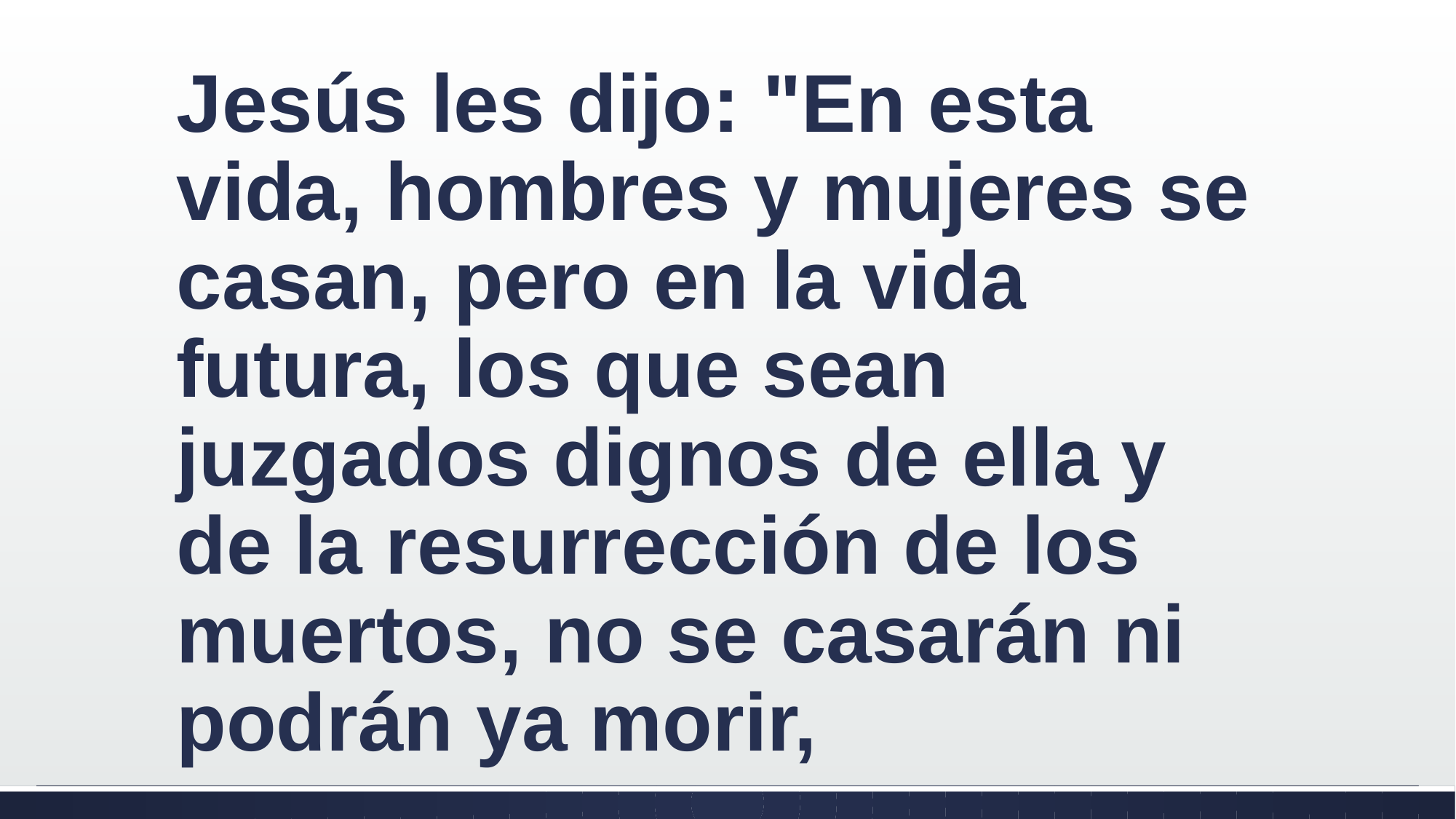

#
Jesús les dijo: "En esta vida, hombres y mujeres se casan, pero en la vida futura, los que sean juzgados dignos de ella y de la resurrección de los muertos, no se casarán ni podrán ya morir,